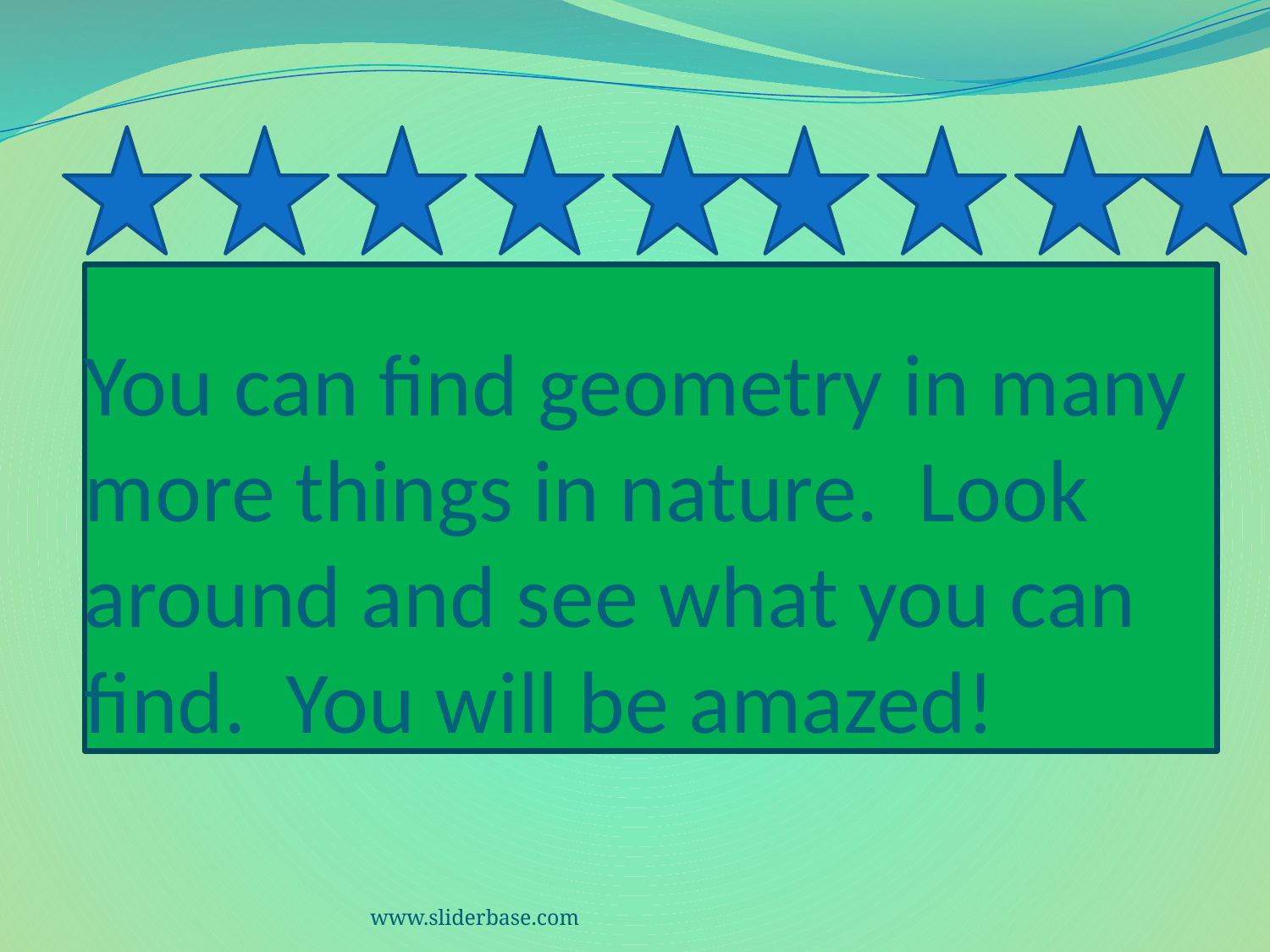

# You can find geometry in many more things in nature.  Look around and see what you can find.  You will be amazed!
www.sliderbase.com